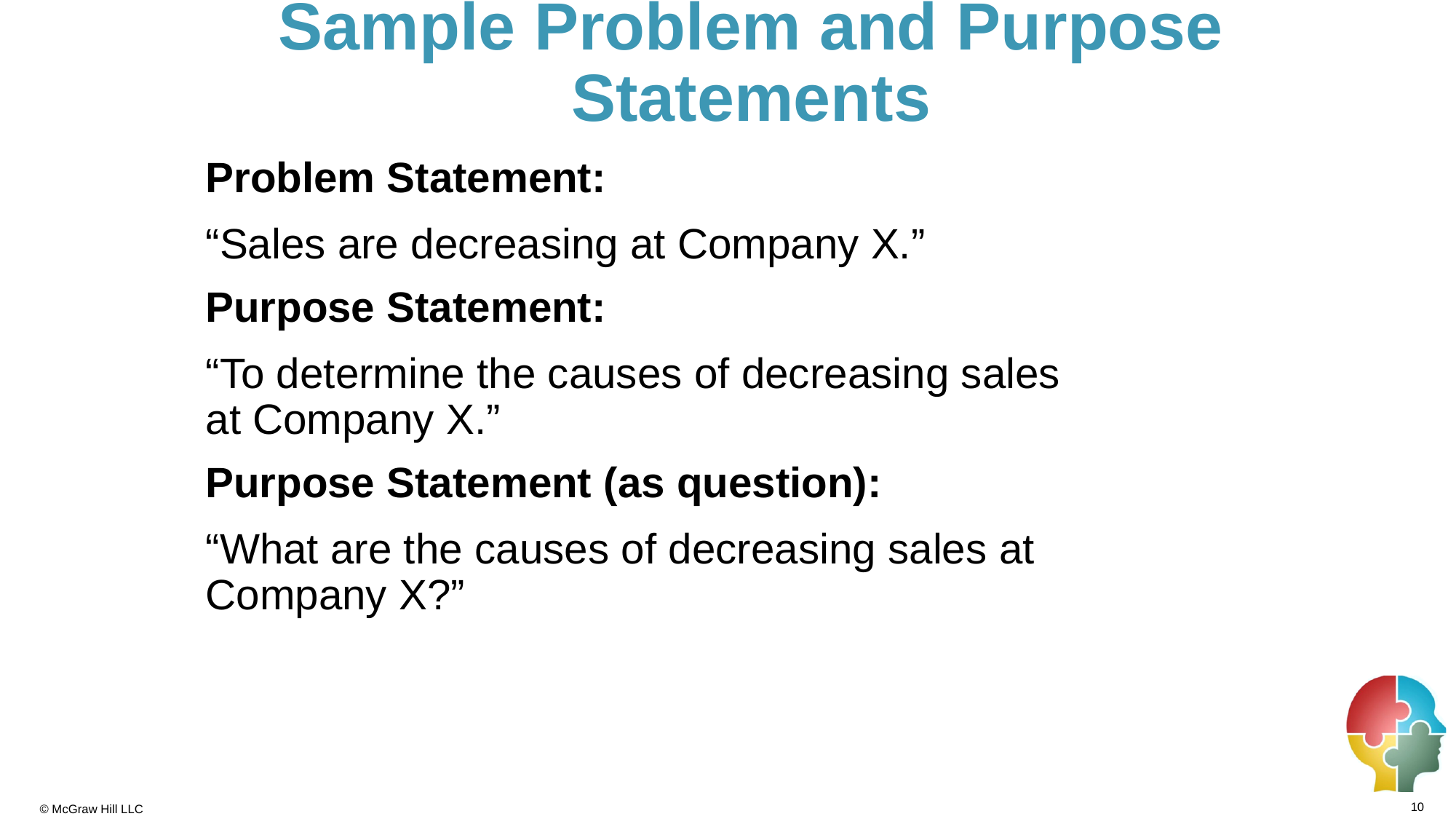

# Sample Problem and Purpose Statements
Problem Statement:
“Sales are decreasing at Company X.”
Purpose Statement:
“To determine the causes of decreasing sales at Company X.”
Purpose Statement (as question):
“What are the causes of decreasing sales at Company X?”
10